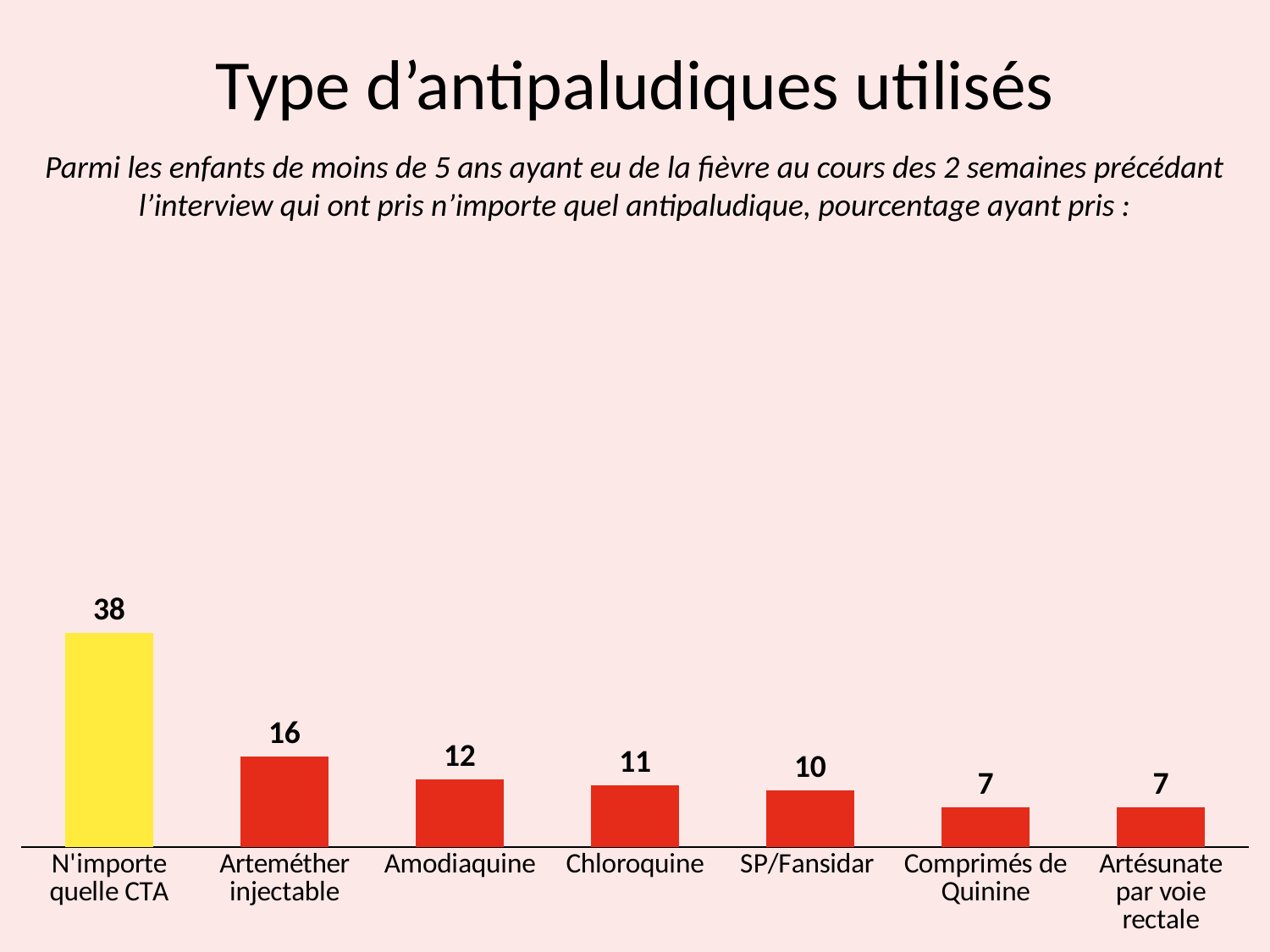

# Type d’antipaludiques utilisés
Parmi les enfants de moins de 5 ans ayant eu de la fièvre au cours des 2 semaines précédant l’interview qui ont pris n’importe quel antipaludique, pourcentage ayant pris :

### Chart

| Category | Series 1 |
|---|---|
| N'importe quelle CTA | 38.0 |
| Arteméther injectable | 16.0 |
| Amodiaquine | 12.0 |
| Chloroquine | 11.0 |
| SP/Fansidar  | 10.0 |
| Comprimés de Quinine | 7.0 |
| Artésunate par voie rectale | 7.0 |